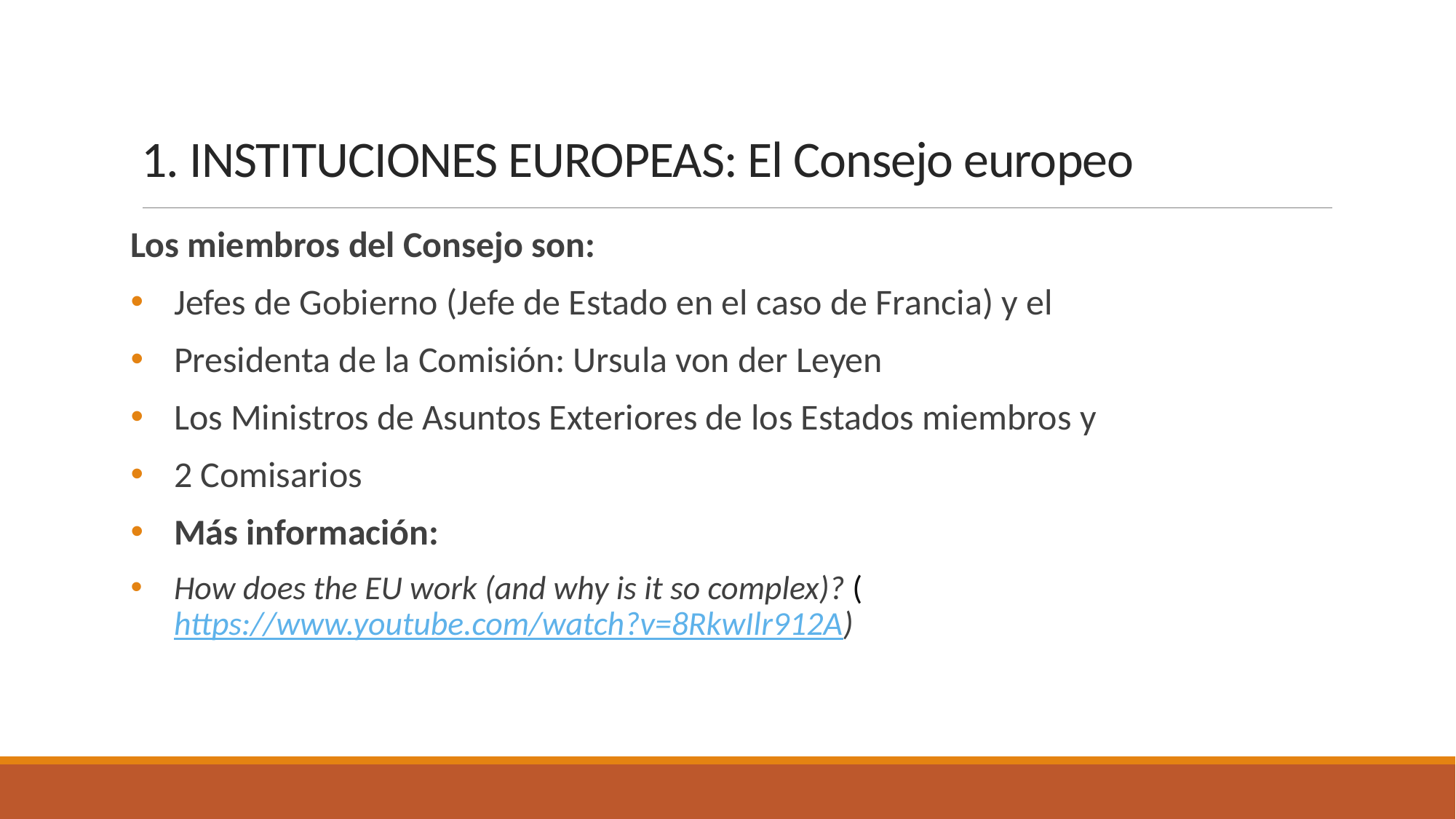

1. INSTITUCIONES EUROPEAS: El Consejo europeo
Los miembros del Consejo son:
Jefes de Gobierno (Jefe de Estado en el caso de Francia) y el
Presidenta de la Comisión: Ursula von der Leyen
Los Ministros de Asuntos Exteriores de los Estados miembros y
2 Comisarios
Más información:
How does the EU work (and why is it so complex)? (https://www.youtube.com/watch?v=8RkwIlr912A)